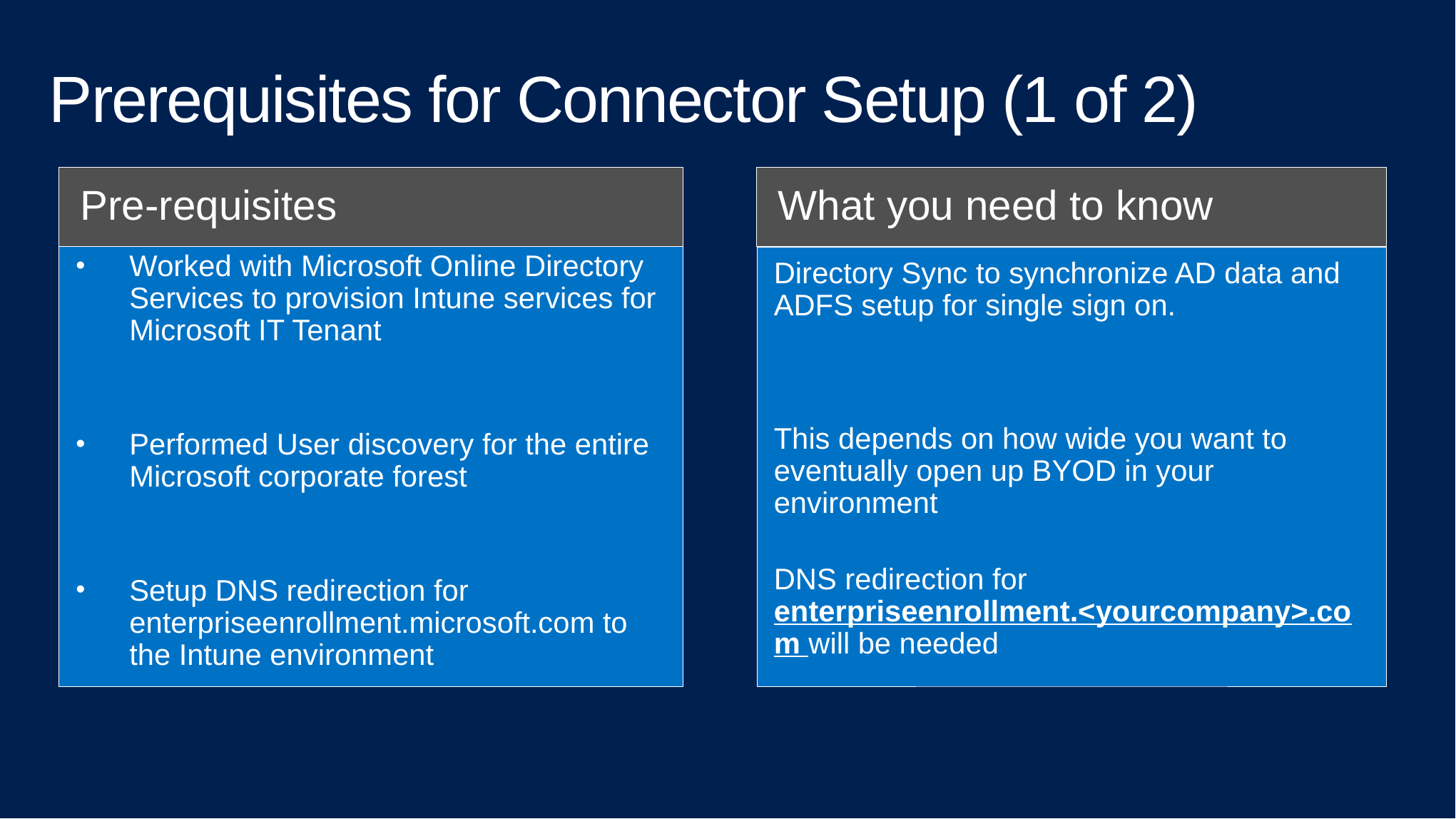

# Prerequisites for Connector Setup (1 of 2)
Pre-requisites
What you need to know
Worked with Microsoft Online Directory Services to provision Intune services for Microsoft IT Tenant

Performed User discovery for the entire Microsoft corporate forest

Setup DNS redirection for enterpriseenrollment.microsoft.com to the Intune environment
Directory Sync to synchronize AD data and ADFS setup for single sign on. http://technet.microsoft.com/en-us/library/hh967642.aspx

This depends on how wide you want to eventually open up BYOD in your environment

DNS redirection for enterpriseenrollment.<yourcompany>.com will be needed